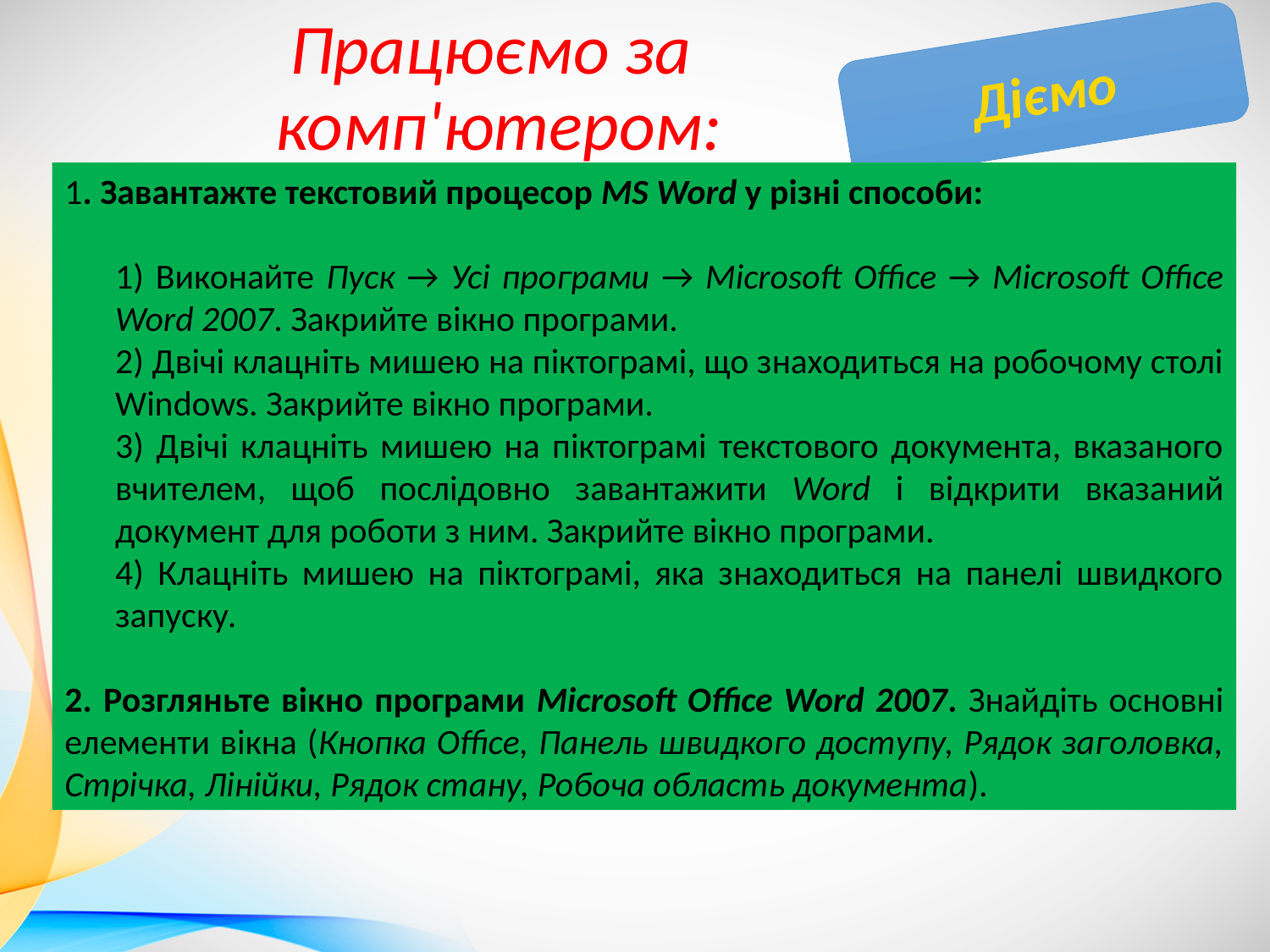

# Працюємо за комп'ютером:
Діємо
1. Завантажте текстовий процесор MS Word у різні способи:

1) Виконайте Пуск → Усі програми → Microsoft Office → Microsoft Office Word 2007. Закрийте вікно програми.
2) Двічі клацніть мишею на піктограмі, що знаходиться на робочому столі Windows. Закрийте вікно програми.
3) Двічі клацніть мишею на піктограмі текстового документа, вказаного вчителем, щоб послідовно завантажити Word і відкрити вказаний документ для роботи з ним. Закрийте вікно програми.
4) Клацніть мишею на піктограмі, яка знаходиться на панелі швидкого запуску.

2. Розгляньте вікно програми Microsoft Office Word 2007. Знайдіть основні елементи вікна (Кнопка Office, Панель швидкого доступу, Рядок заголовка, Стрічка, Лінійки, Рядок стану, Робоча область документа).